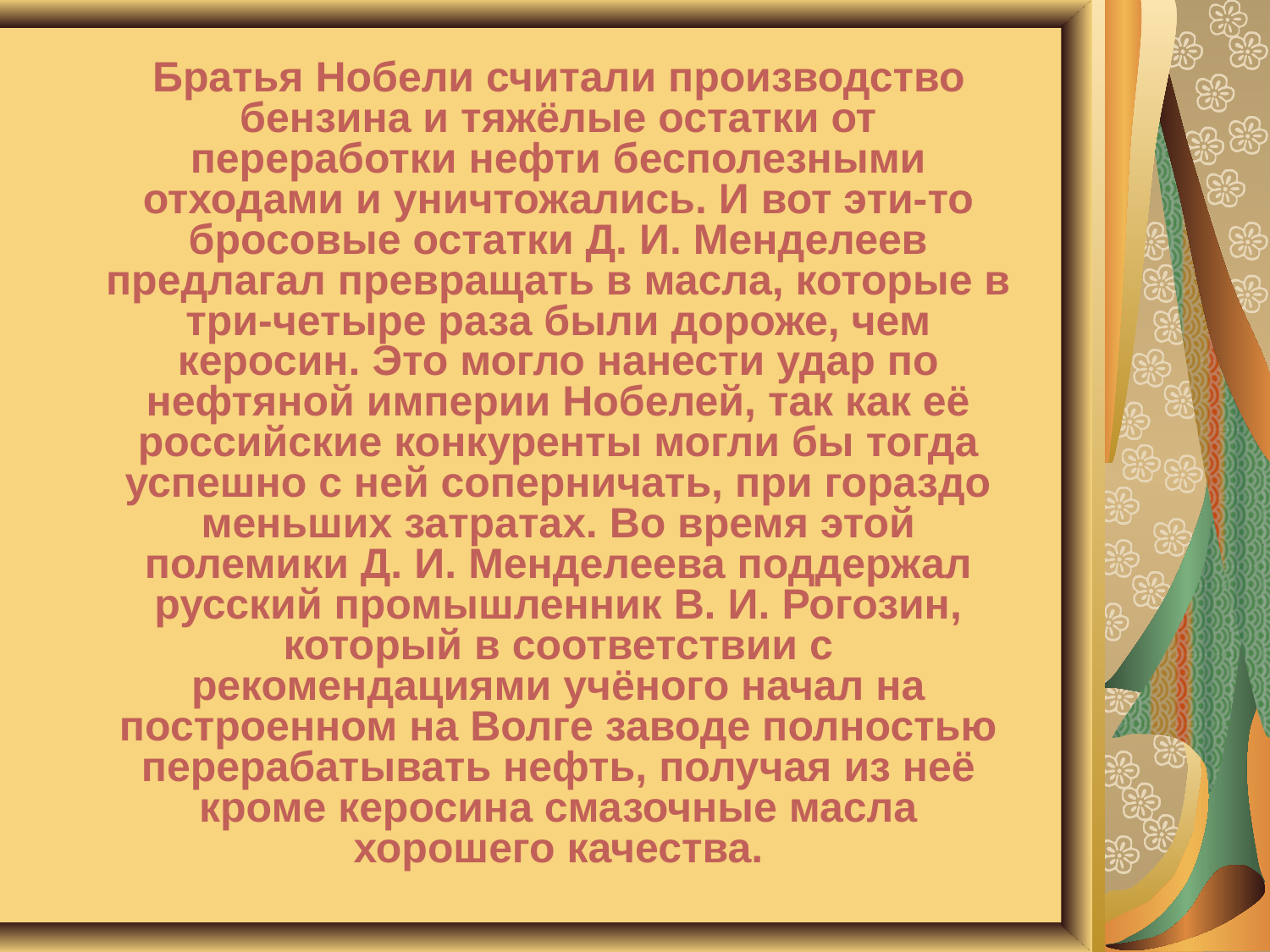

Братья Нобели считали производство бензина и тяжёлые остатки от переработки нефти бесполезными отходами и уничтожались. И вот эти-то бросовые остатки Д. И. Менделеев предлагал превращать в масла, которые в три-четыре раза были дороже, чем керосин. Это могло нанести удар по нефтяной империи Нобелей, так как её российские конкуренты могли бы тогда успешно с ней соперничать, при гораздо меньших затратах. Во время этой полемики Д. И. Менделеева поддержал русский промышленник В. И. Рогозин, который в соответствии с рекомендациями учёного начал на построенном на Волге заводе полностью перерабатывать нефть, получая из неё кроме керосина смазочные масла хорошего качества.